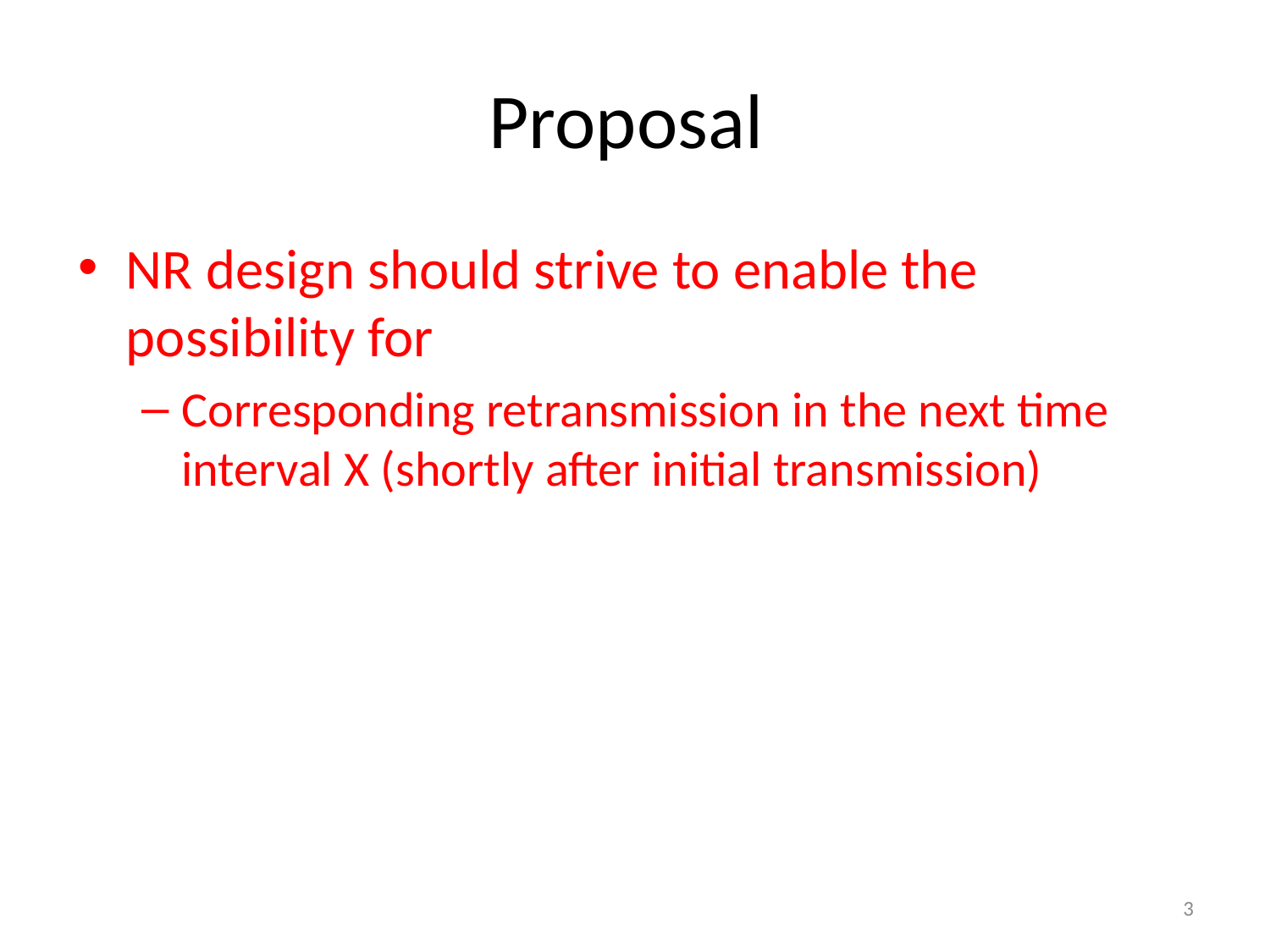

# Proposal
NR design should strive to enable the possibility for
Corresponding retransmission in the next time interval X (shortly after initial transmission)
3